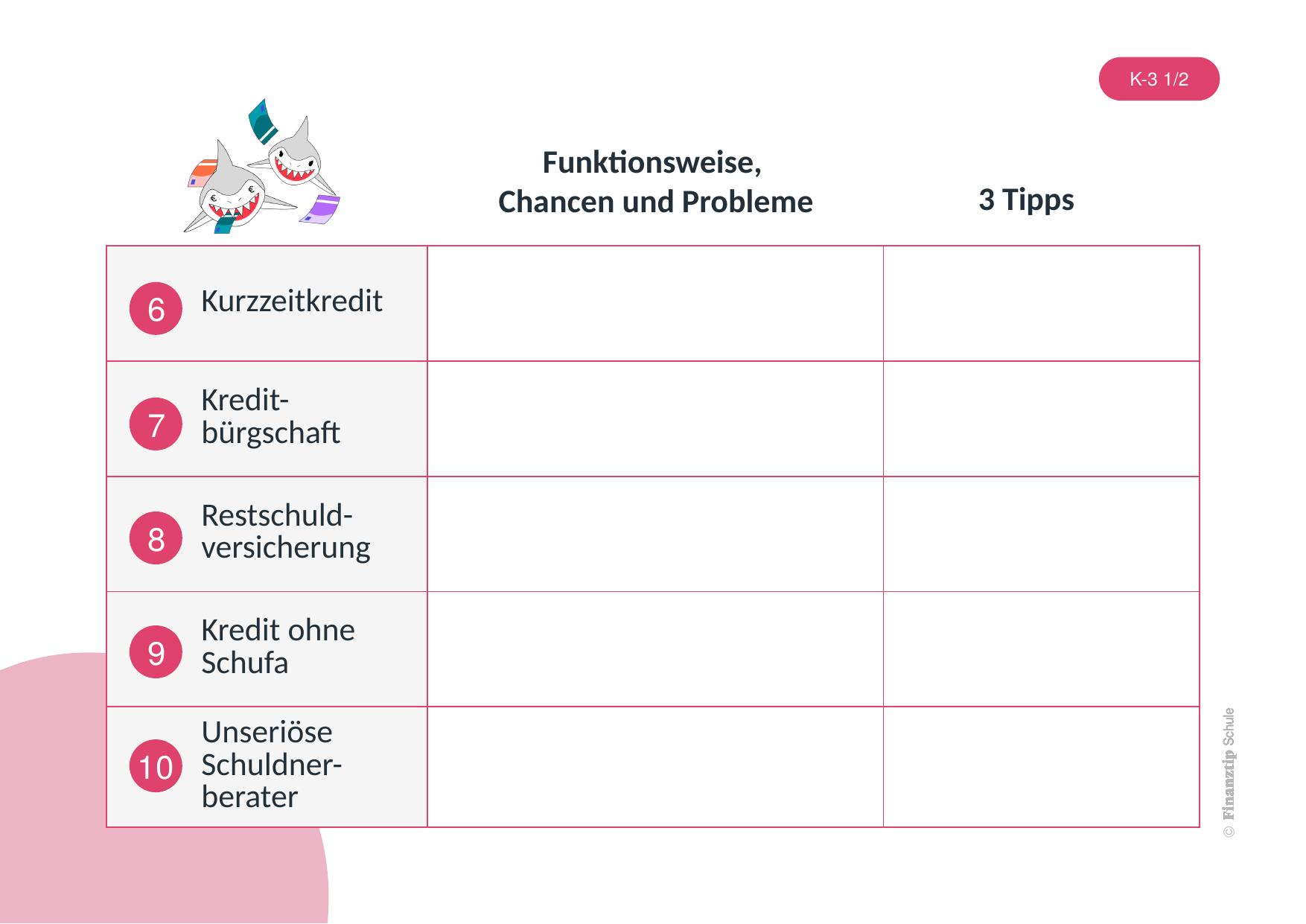

| Kurzzeitkredit |  |  |
| --- | --- | --- |
| Kredit-bürgschaft |  |  |
| Restschuld- versicherung |  |  |
| Kredit ohne Schufa |  |  |
| Unseriöse Schuldner-berater |  |  |
6
7
8
9
10